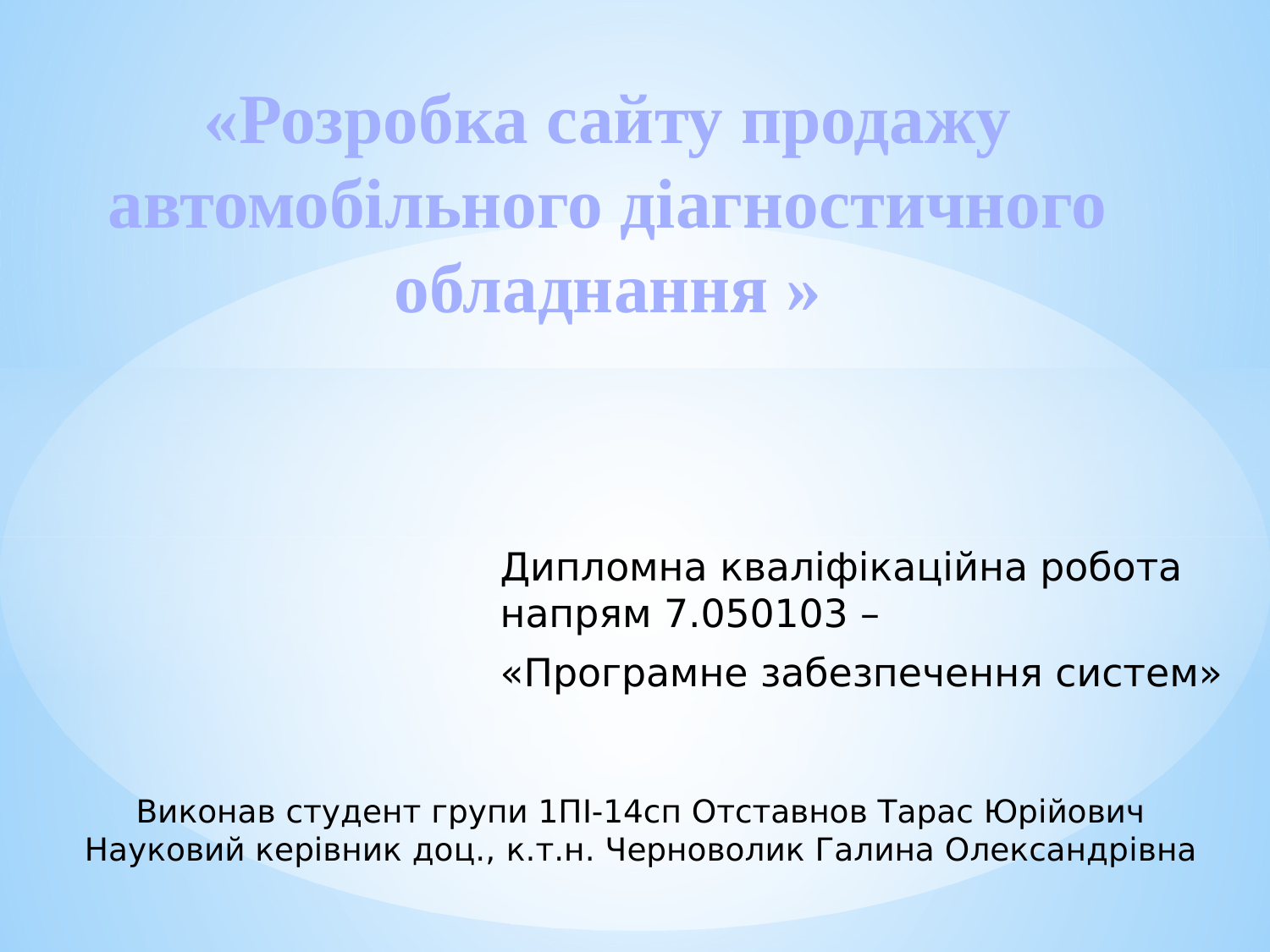

# «Розробка сайту продажу автомобільного діагностичного обладнання »
Дипломна кваліфікаційна робота
напрям 7.050103 –
«Програмне забезпечення систем»

Виконав студент групи 1ПІ-14сп Отставнов Тарас Юрійович
Науковий керівник доц., к.т.н. Черноволик Галина Олександрівна